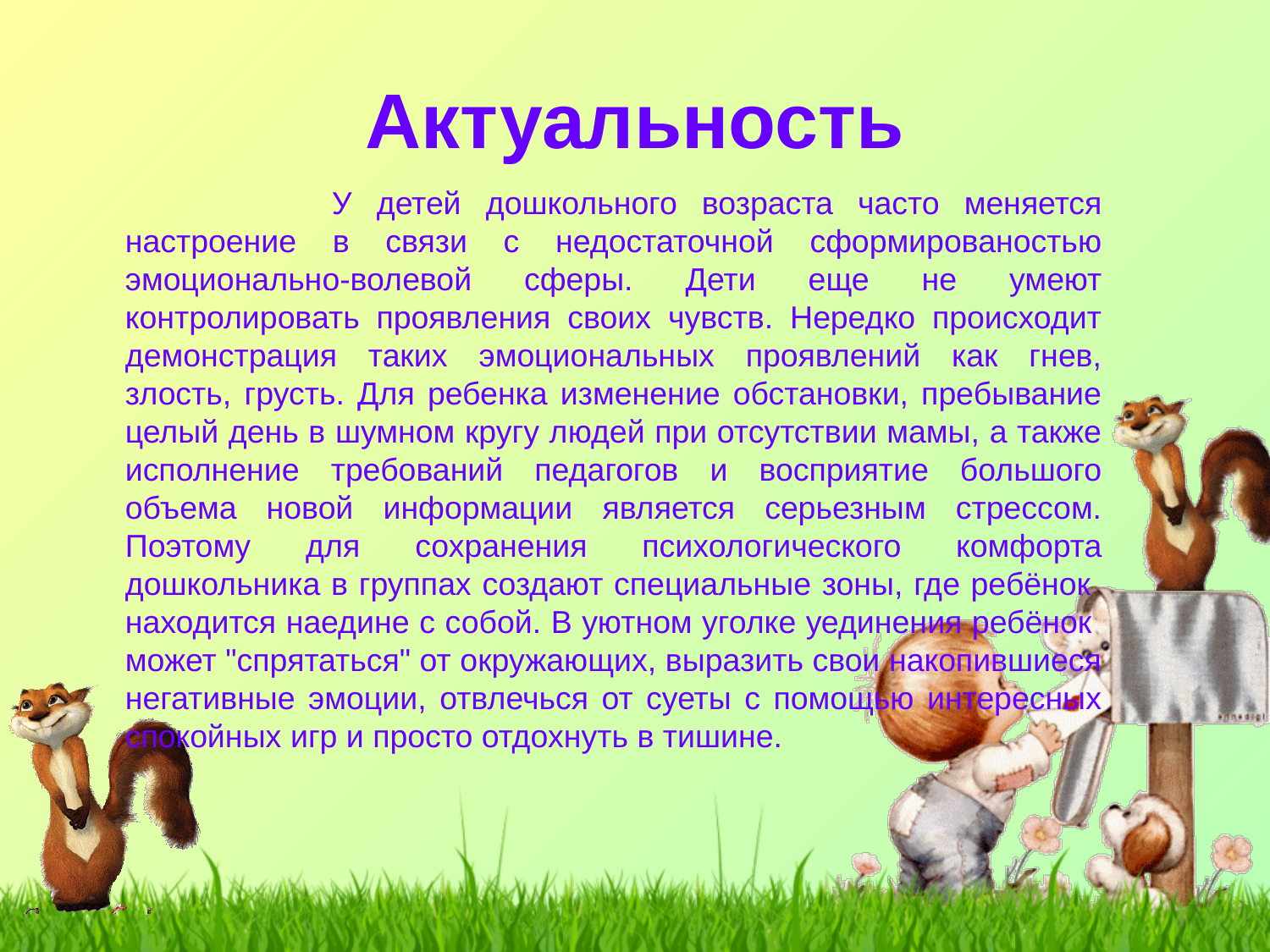

# Актуальность
     		У детей дошкольного возраста часто меняется настроение в связи с недостаточной сформированостью эмоционально-волевой сферы. Дети еще не умеют контролировать проявления своих чувств. Нередко происходит демонстрация таких эмоциональных проявлений как гнев, злость, грусть. Для ребенка изменение обстановки, пребывание целый день в шумном кругу людей при отсутствии мамы, а также исполнение требований педагогов и восприятие большого объема новой информации является серьезным стрессом. Поэтому для сохранения психологического комфорта дошкольника в группах создают специальные зоны, где ребёнок  находится наедине с собой. В уютном уголке уединения ребёнок  может "спрятаться" от окружающих, выразить свои накопившиеся негативные эмоции, отвлечься от суеты с помощью интересных спокойных игр и просто отдохнуть в тишине.